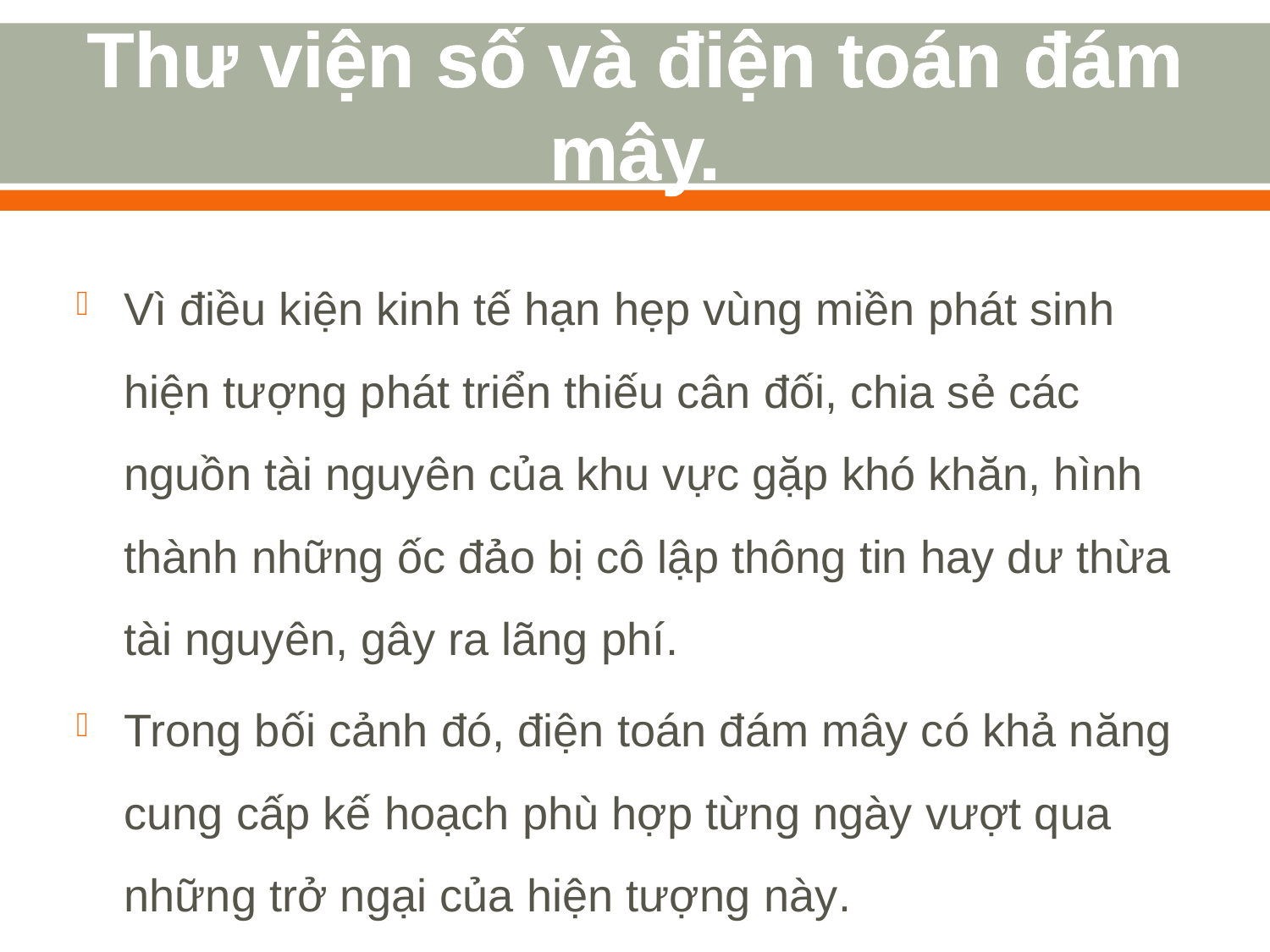

# Thư viện số và điện toán đám mây.
Vì điều kiện kinh tế hạn hẹp vùng miền phát sinh hiện tượng phát triển thiếu cân đối, chia sẻ các nguồn tài nguyên của khu vực gặp khó khăn, hình thành những ốc đảo bị cô lập thông tin hay dư thừa tài nguyên, gây ra lãng phí.
Trong bối cảnh đó, điện toán đám mây có khả năng cung cấp kế hoạch phù hợp từng ngày vượt qua những trở ngại của hiện tượng này.